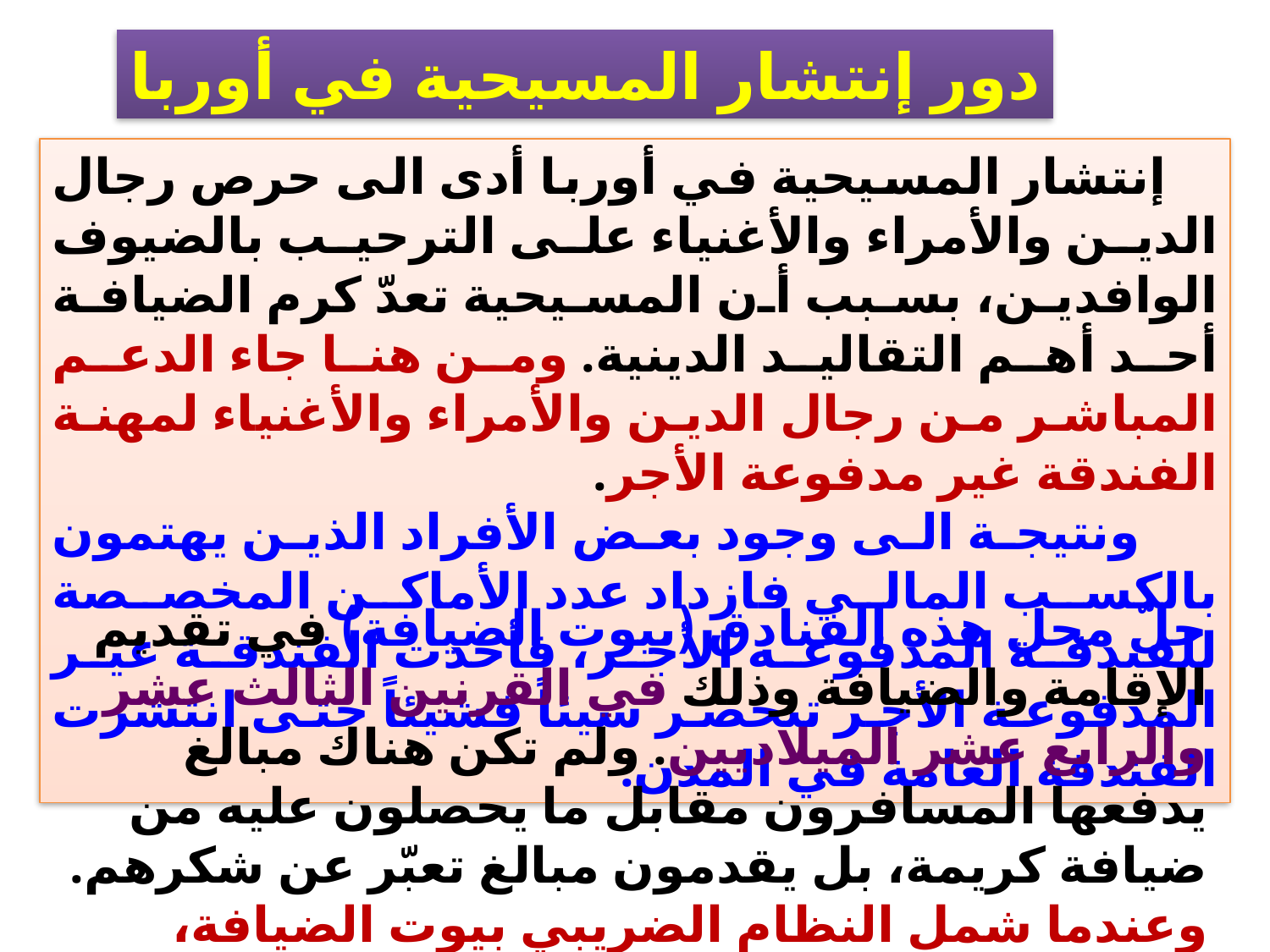

دور إنتشار المسيحية في أوربا
    إنتشار المسيحية في أوربا أدى الى حرص رجال الدين والأمراء والأغنياء على الترحيب بالضيوف الوافدين، بسبب أن المسيحية تعدّ كرم الضيافة أحد أهم التقاليد الدينية. ومن هنا جاء الدعم المباشر من رجال الدين والأمراء والأغنياء لمهنة الفندقة غير مدفوعة الأجر.
      ونتيجة الى وجود بعض الأفراد الذين يهتمون بالكسب المالي فازداد عدد الأماكن المخصصة للفندقة المدفوعة الأجر، فأخذت الفندقة غير المدفوعة الأجر تنحصر شيئاً فشيئاً حتى انتشرت الفندقة العامة في المدن.
حلّ محل هذه الفنادق (بيوت الضيافة) في تقديم الإقامة والضيافة وذلك في القرنين الثالث عشر والرابع عشر الميلاديين. ولم تكن هناك مبالغ يدفعها المسافرون مقابل ما يحصلون عليه من ضيافة كريمة، بل يقدمون مبالغ تعبّر عن شكرهم. وعندما شمل النظام الضريبي بيوت الضيافة، تحوّلت إلى فنادق تجارية.